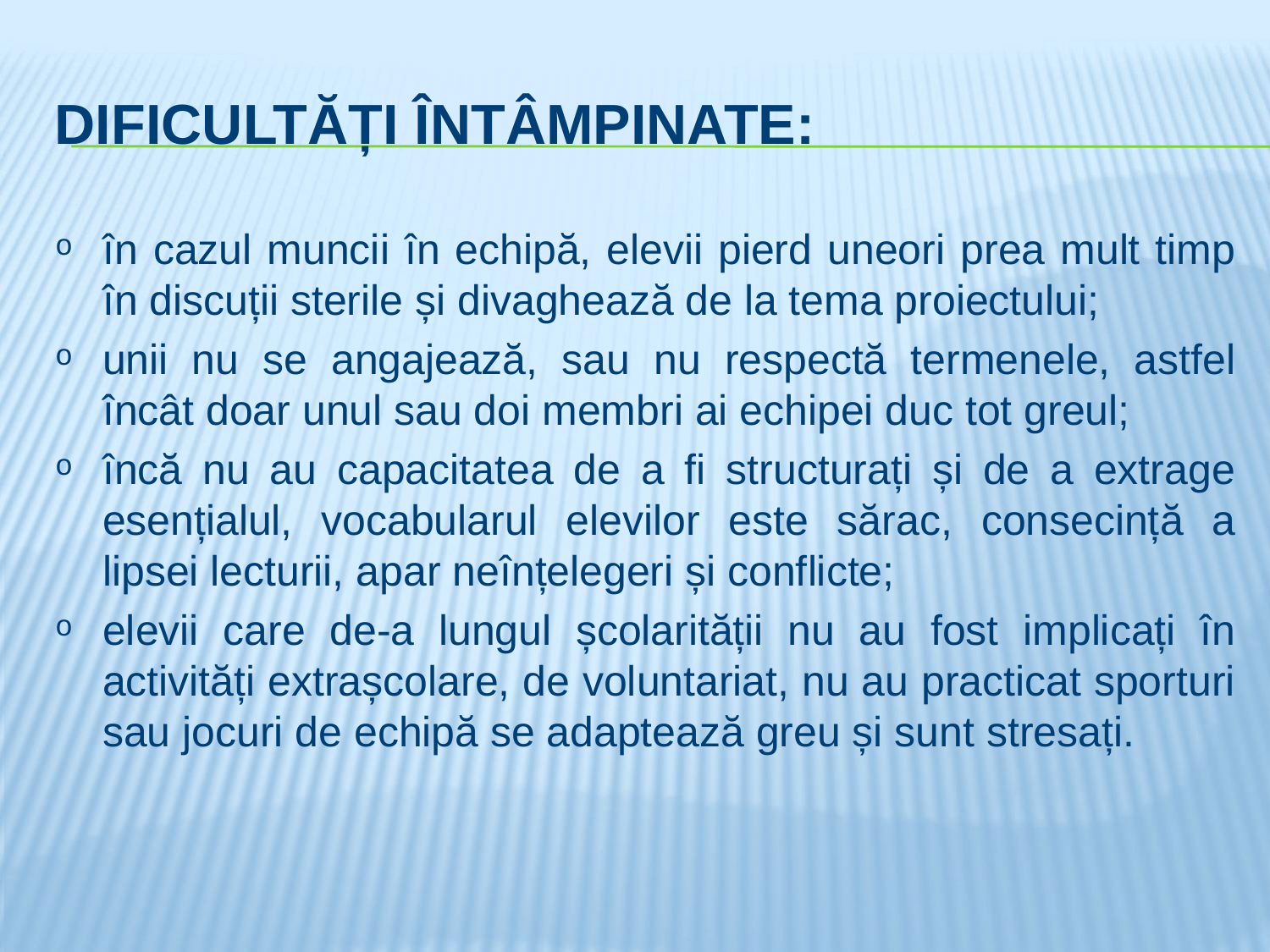

# DificultĂȚI ÎntâMPINATE:
în cazul muncii în echipă, elevii pierd uneori prea mult timp în discuții sterile și divaghează de la tema proiectului;
unii nu se angajează, sau nu respectă termenele, astfel încât doar unul sau doi membri ai echipei duc tot greul;
încă nu au capacitatea de a fi structurați și de a extrage esențialul, vocabularul elevilor este sărac, consecință a lipsei lecturii, apar neînțelegeri și conflicte;
elevii care de-a lungul școlarității nu au fost implicați în activități extrașcolare, de voluntariat, nu au practicat sporturi sau jocuri de echipă se adaptează greu și sunt stresați.